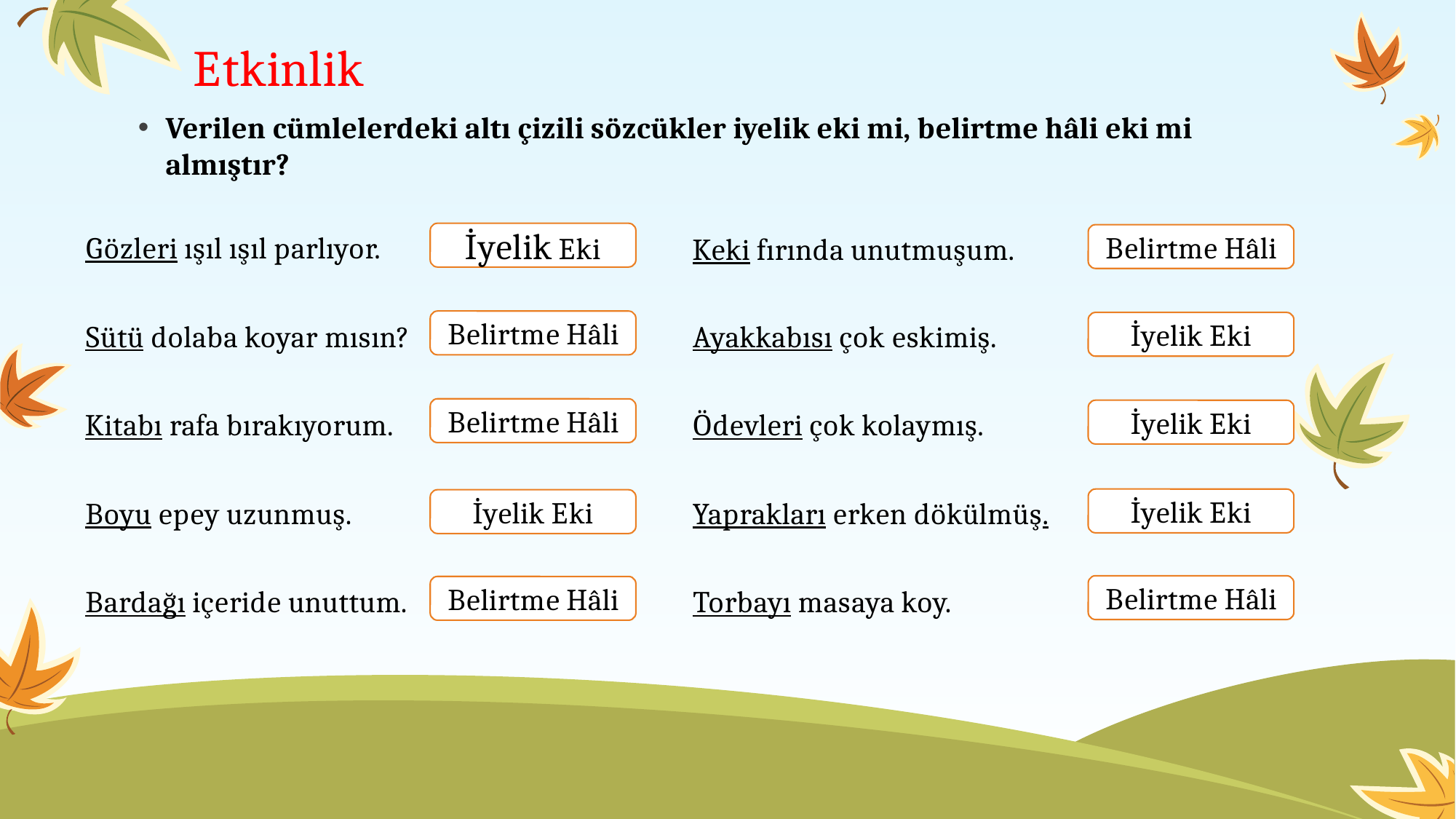

# Etkinlik
Verilen cümlelerdeki altı çizili sözcükler iyelik eki mi, belirtme hâli eki mi almıştır?
Gözleri ışıl ışıl parlıyor.
İyelik Eki
Keki fırında unutmuşum.
Belirtme Hâli
Belirtme Hâli
Sütü dolaba koyar mısın?
Ayakkabısı çok eskimiş.
İyelik Eki
Belirtme Hâli
Kitabı rafa bırakıyorum.
Ödevleri çok kolaymış.
İyelik Eki
Boyu epey uzunmuş.
Yaprakları erken dökülmüş.
İyelik Eki
İyelik Eki
Belirtme Hâli
Belirtme Hâli
Bardağı içeride unuttum.
Torbayı masaya koy.